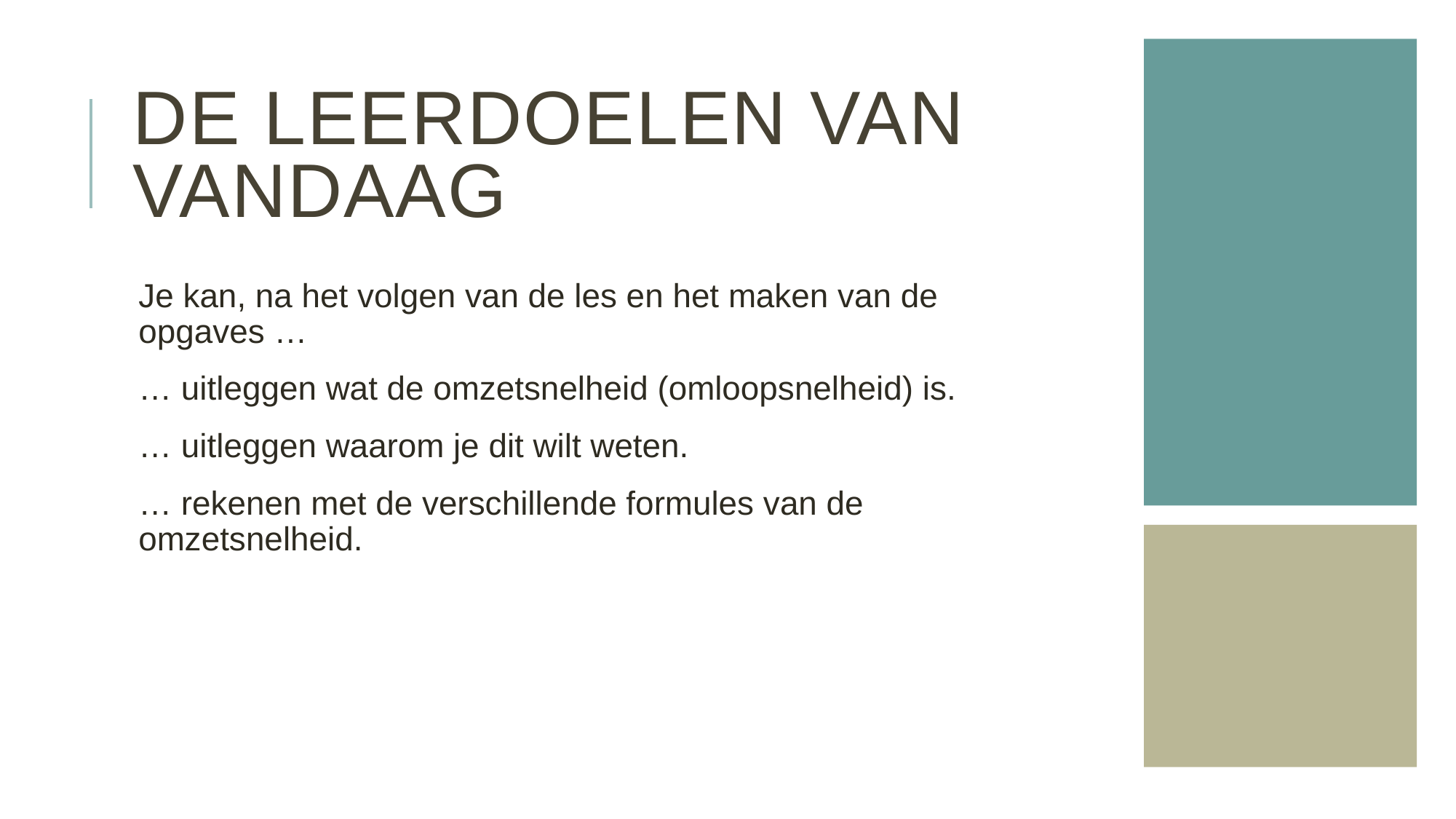

# De leerdoelen van vandaag
Je kan, na het volgen van de les en het maken van de opgaves …
… uitleggen wat de omzetsnelheid (omloopsnelheid) is.
… uitleggen waarom je dit wilt weten.
… rekenen met de verschillende formules van de omzetsnelheid.